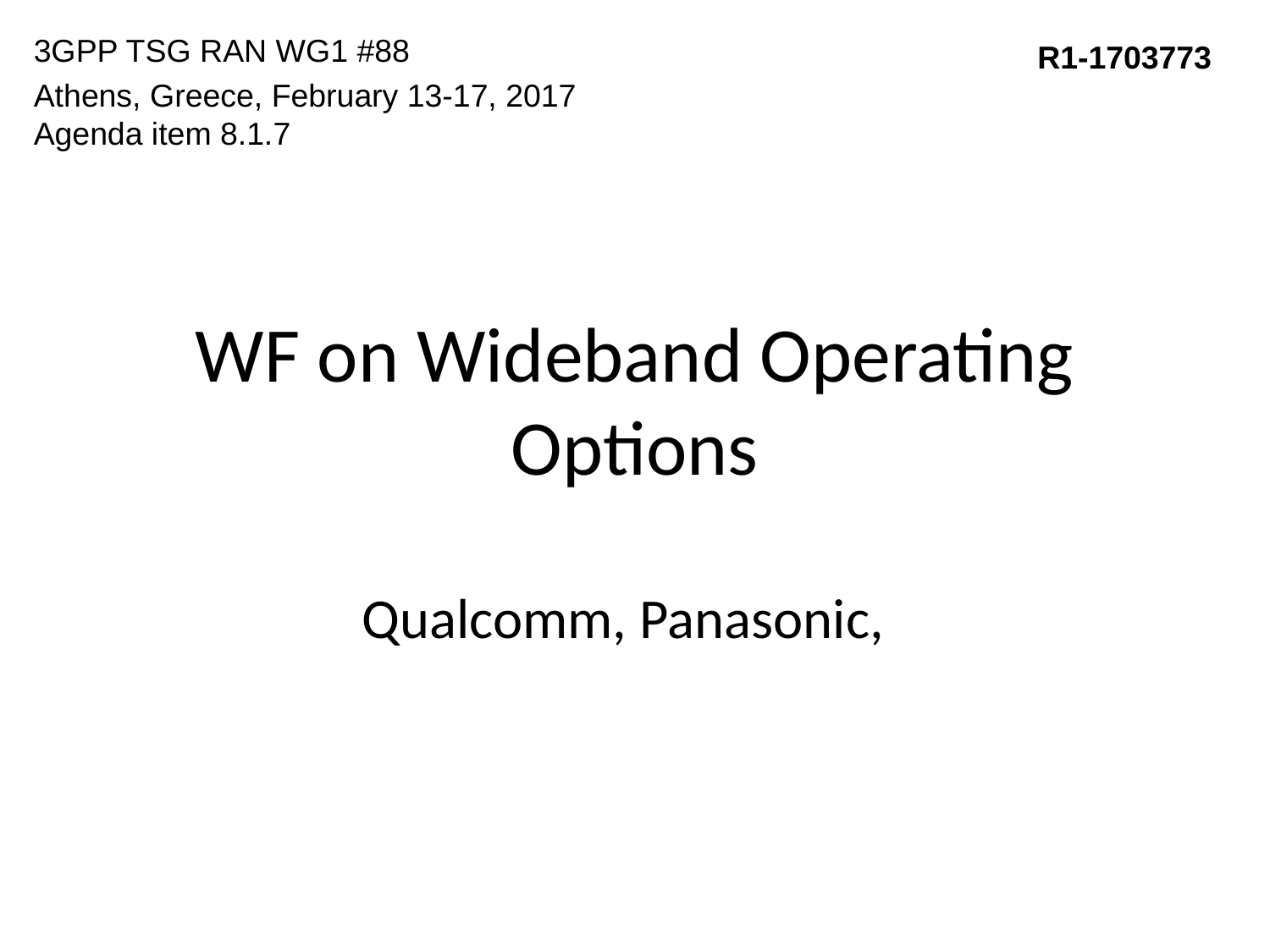

3GPP TSG RAN WG1 #88
Athens, Greece, February 13-17, 2017
Agenda item 8.1.7
R1-1703773
# WF on Wideband Operating Options
Qualcomm, Panasonic,